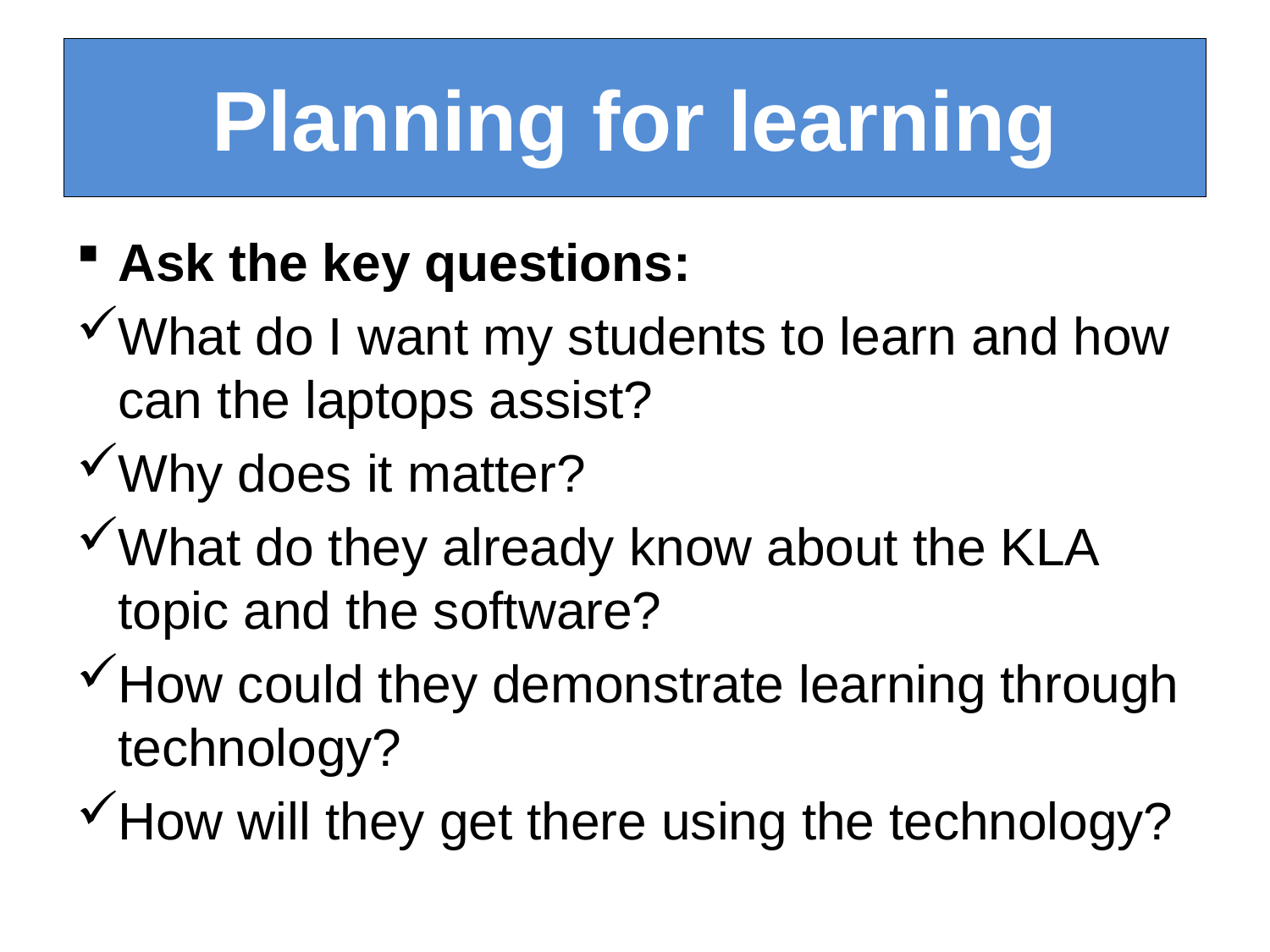

# Planning for learning
Ask the key questions:
What do I want my students to learn and how can the laptops assist?
Why does it matter?
What do they already know about the KLA topic and the software?
How could they demonstrate learning through technology?
How will they get there using the technology?